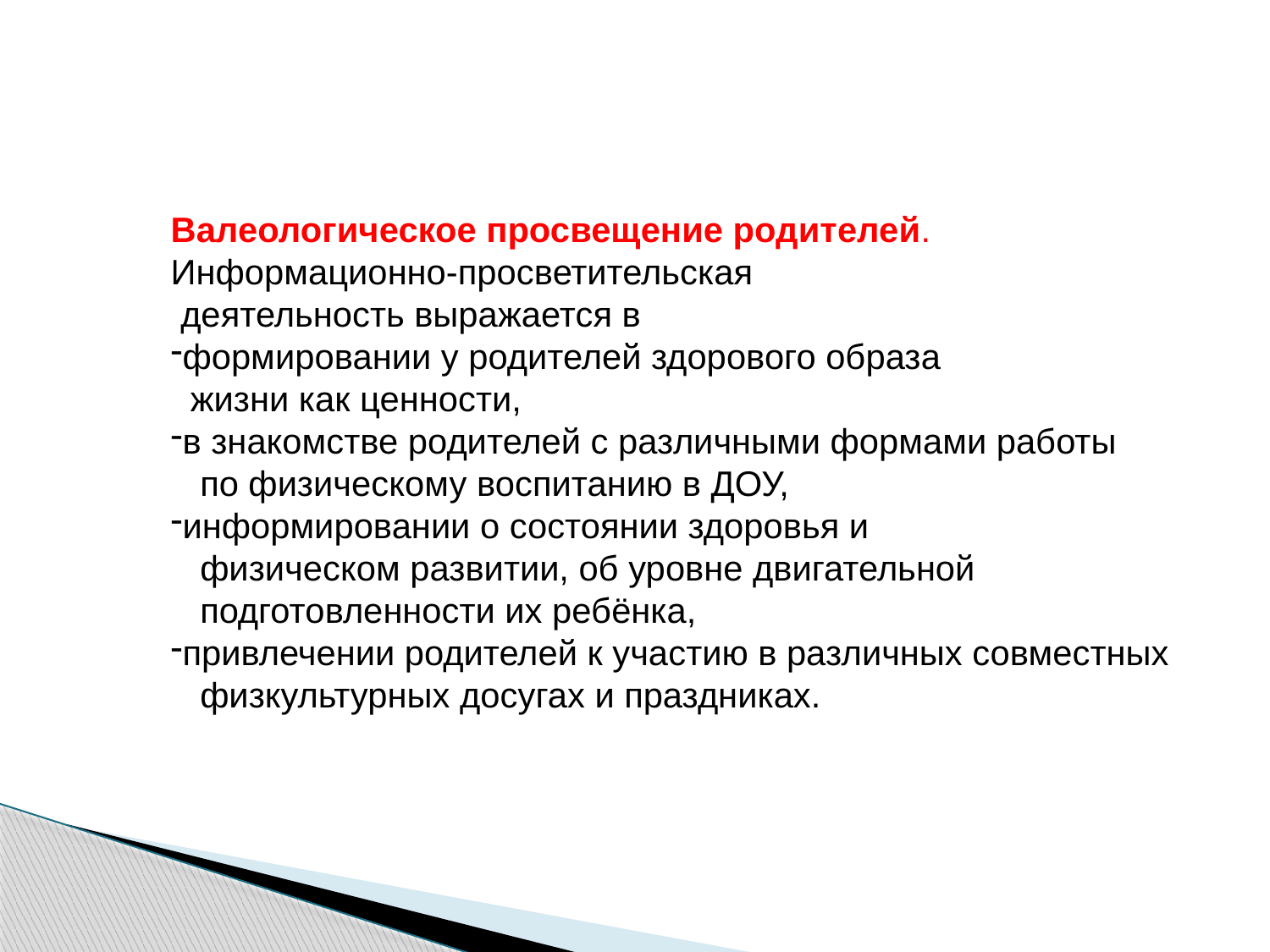

Валеологическое просвещение родителей.
Информационно-просветительская
 деятельность выражается в
формировании у родителей здорового образа
  жизни как ценности,
в знакомстве родителей с различными формами работы
   по физическому воспитанию в ДОУ,
информировании о состоянии здоровья и
   физическом развитии, об уровне двигательной
   подготовленности их ребёнка,
привлечении родителей к участию в различных совместных
   физкультурных досугах и праздниках.